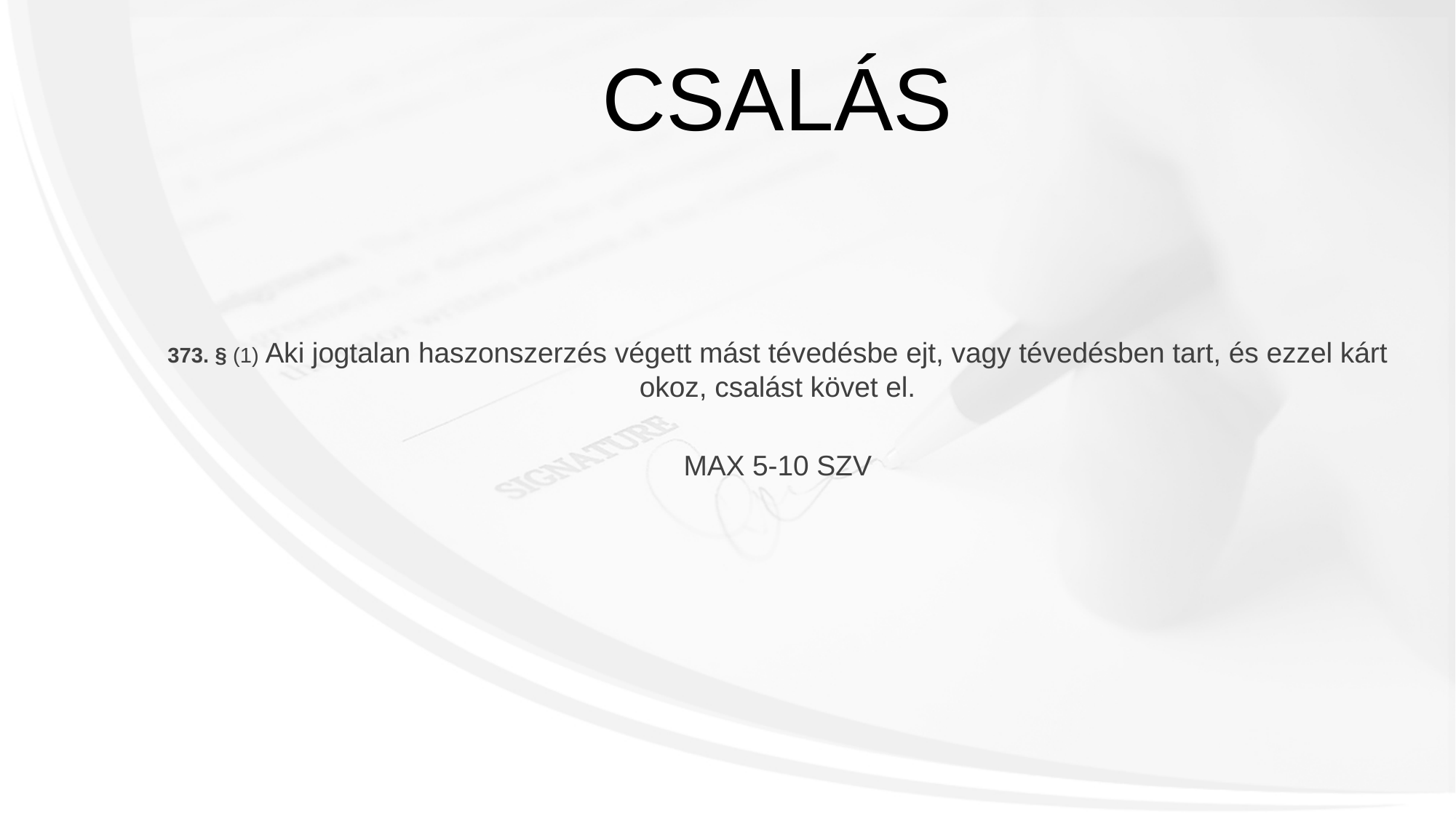

CSALÁS
373. § (1) Aki jogtalan haszonszerzés végett mást tévedésbe ejt, vagy tévedésben tart, és ezzel kárt okoz, csalást követ el.

MAX 5-10 SZV